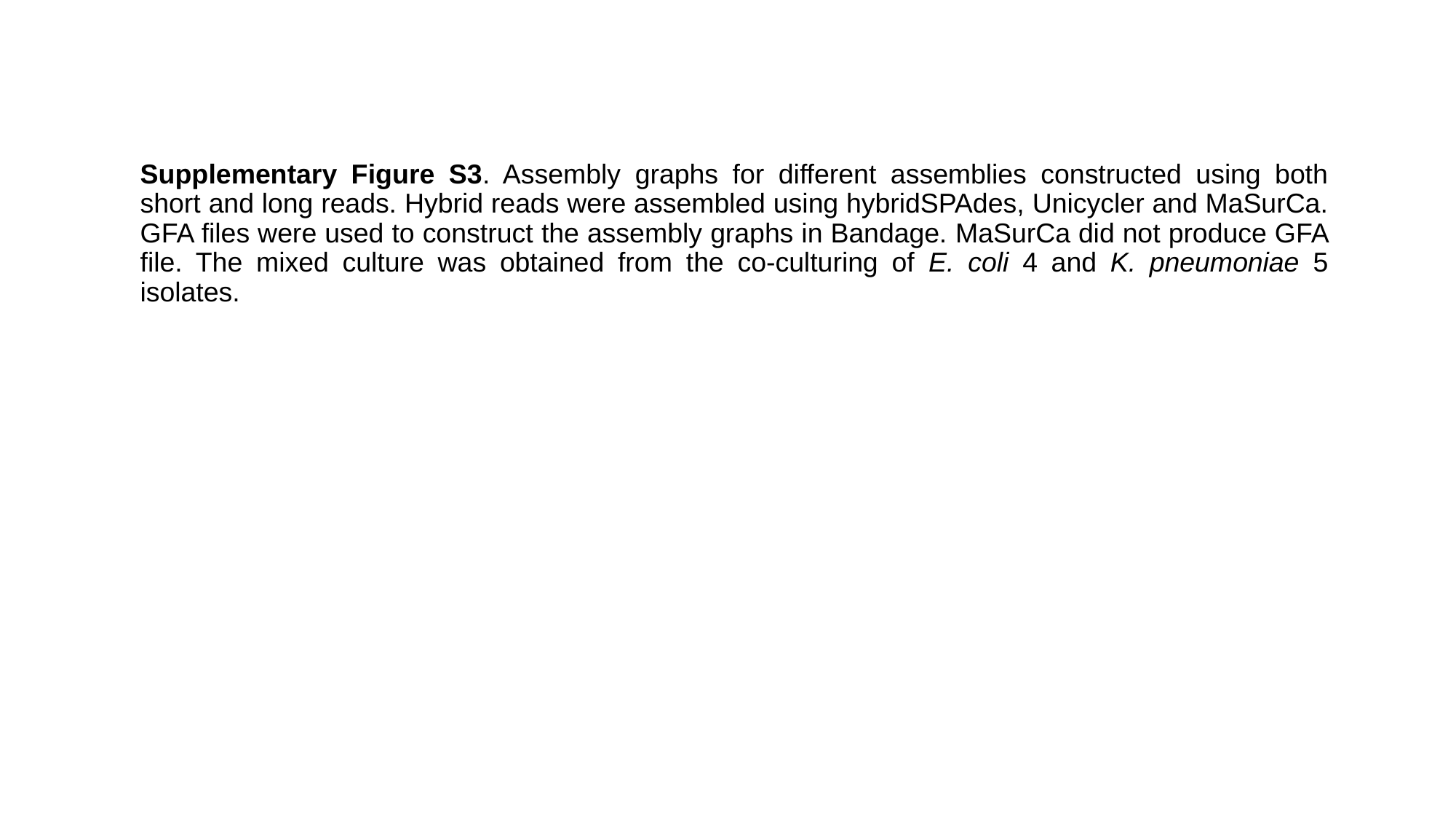

Supplementary Figure S3. Assembly graphs for different assemblies constructed using both short and long reads. Hybrid reads were assembled using hybridSPAdes, Unicycler and MaSurCa. GFA files were used to construct the assembly graphs in Bandage. MaSurCa did not produce GFA file. The mixed culture was obtained from the co-culturing of E. coli 4 and K. pneumoniae 5 isolates.